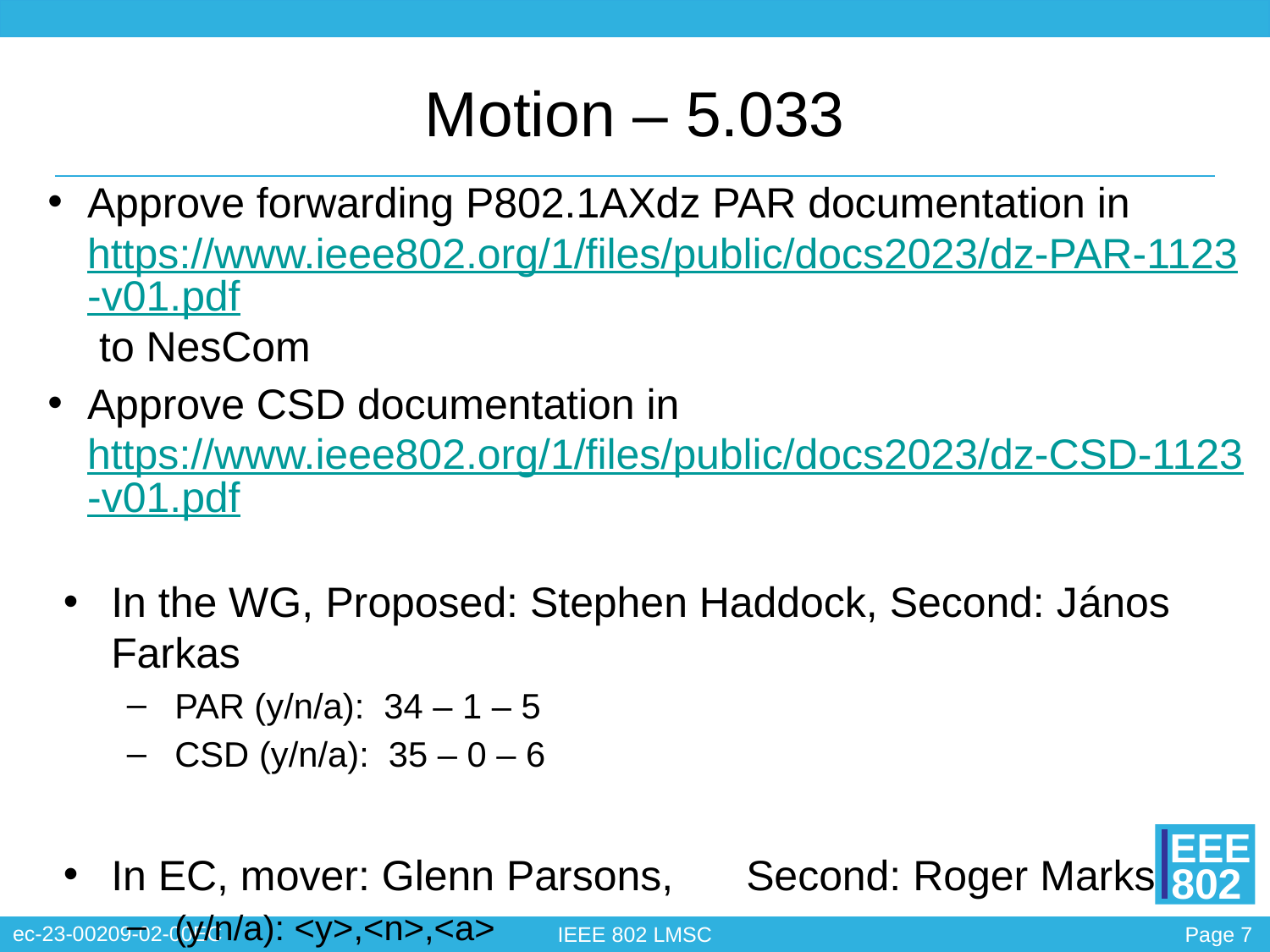

# Motion – 5.033
Approve forwarding P802.1AXdz PAR documentation in https://www.ieee802.org/1/files/public/docs2023/dz-PAR-1123-v01.pdf to NesCom
Approve CSD documentation in https://www.ieee802.org/1/files/public/docs2023/dz-CSD-1123-v01.pdf

In the WG, Proposed: Stephen Haddock, Second: János Farkas
PAR (y/n/a):  34 – 1 – 5
CSD (y/n/a):  35 – 0 – 6

In EC, mover: Glenn Parsons,	Second: Roger Marks
(y/n/a): <y>,<n>,<a>